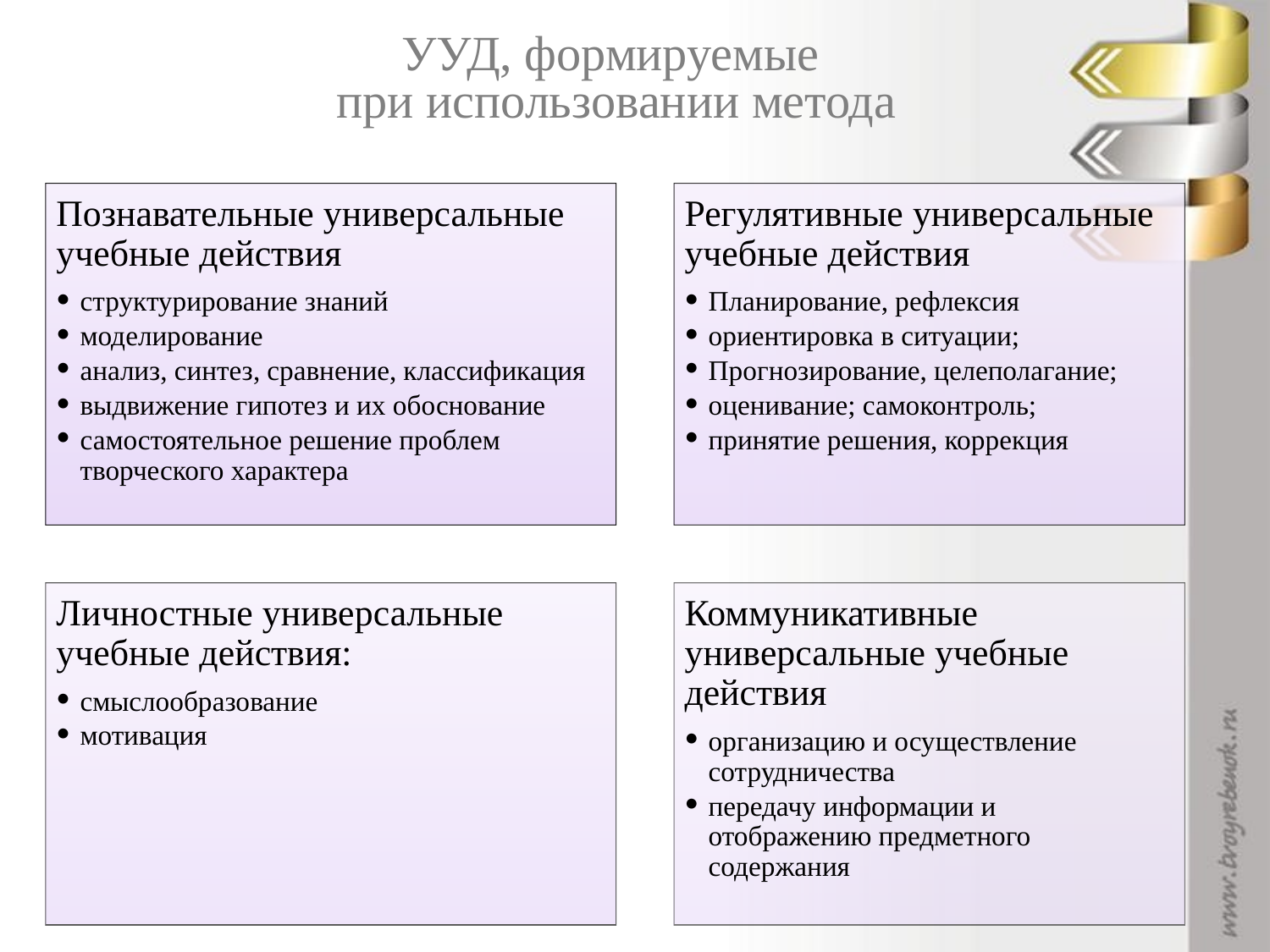

# УУД, формируемые при использовании метода

Познавательные универсальные учебные действия
структурирование знаний
моделирование
анализ, синтез, сравнение, классификация
выдвижение гипотез и их обоснование
самостоятельное решение проблем творческого характера

Регулятивные универсальные учебные действия
Планирование, рефлексия
ориентировка в ситуации;
Прогнозирование, целеполагание;
оценивание; самоконтроль;
принятие решения, коррекция

Личностные универсальные учебные действия:
смыслообразование
мотивация

Коммуникативные универсальные учебные действия
организацию и осуществление сотрудничества
передачу информации и отображению предметного содержания